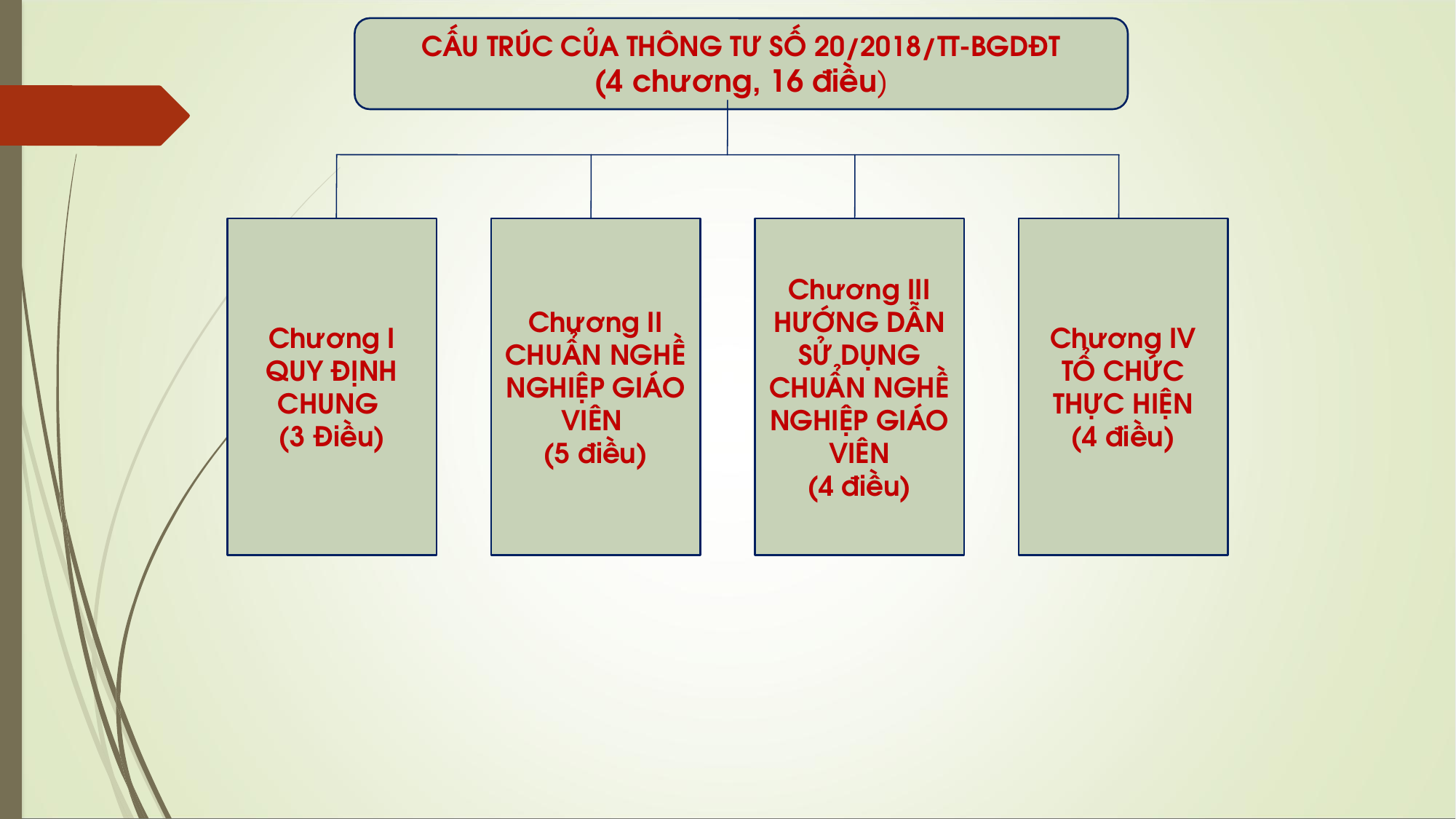

CẤU TRÚC CỦA THÔNG TƯ SỐ 20/2018/TT-BGDĐT
(4 chương, 16 điều)
Chương I
QUY ĐỊNH CHUNG
(3 Điều)
Chương II
CHUẨN NGHỀ NGHIỆP GIÁO VIÊN
(5 điều)
Chương III
HƯỚNG DẪN SỬ DỤNG CHUẨN NGHỀ NGHIỆP GIÁO VIÊN
(4 điều)
Chương IV
TỔ CHỨC THỰC HIỆN
(4 điều)